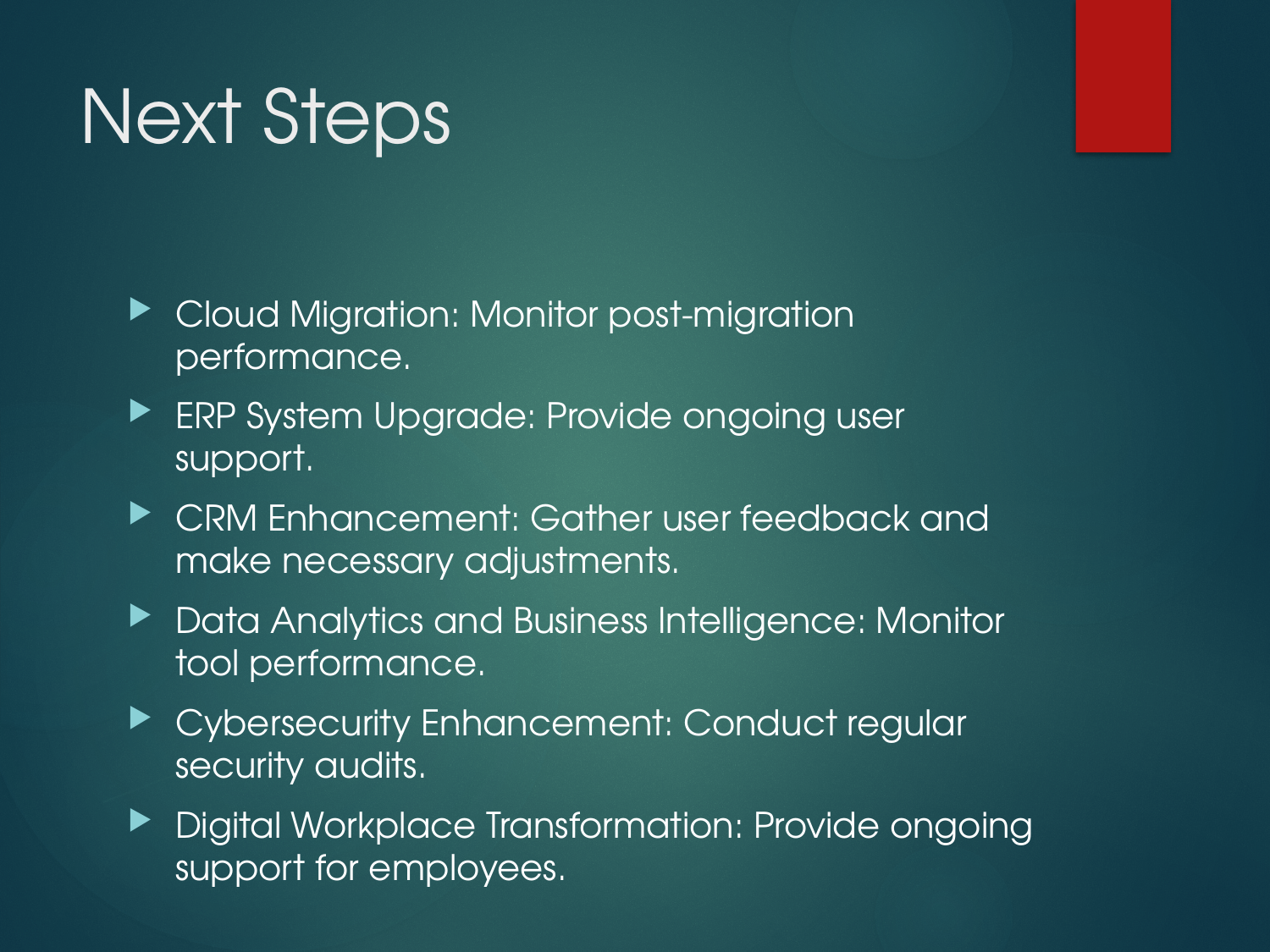

# Next Steps
Cloud Migration: Monitor post-migration performance.
ERP System Upgrade: Provide ongoing user support.
CRM Enhancement: Gather user feedback and make necessary adjustments.
Data Analytics and Business Intelligence: Monitor tool performance.
Cybersecurity Enhancement: Conduct regular security audits.
Digital Workplace Transformation: Provide ongoing support for employees.